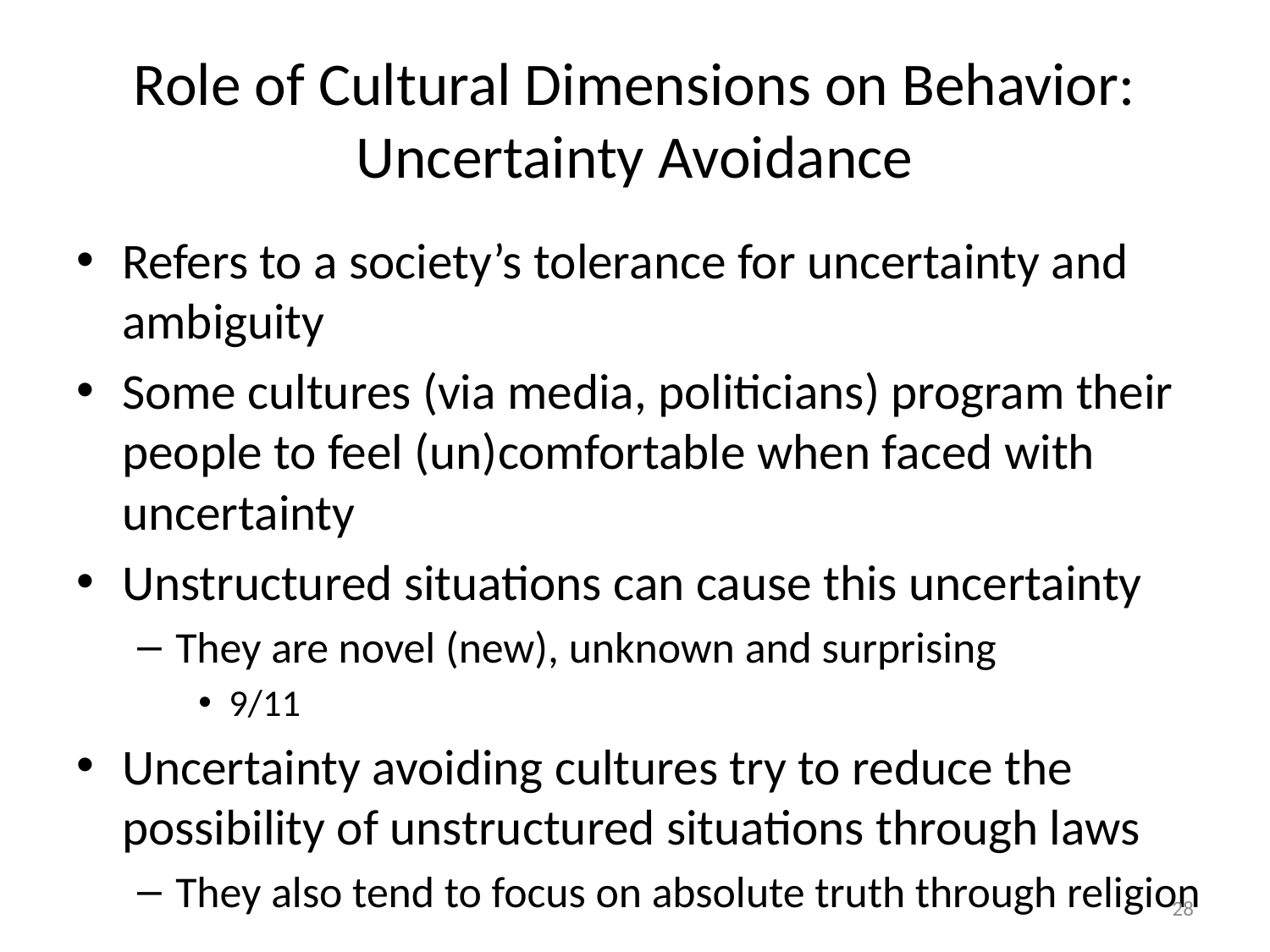

# Role of Cultural Dimensions on Behavior: Uncertainty Avoidance
Refers to a society’s tolerance for uncertainty and ambiguity
Some cultures (via media, politicians) program their people to feel (un)comfortable when faced with uncertainty
Unstructured situations can cause this uncertainty
They are novel (new), unknown and surprising
9/11
Uncertainty avoiding cultures try to reduce the possibility of unstructured situations through laws
They also tend to focus on absolute truth through religion
28